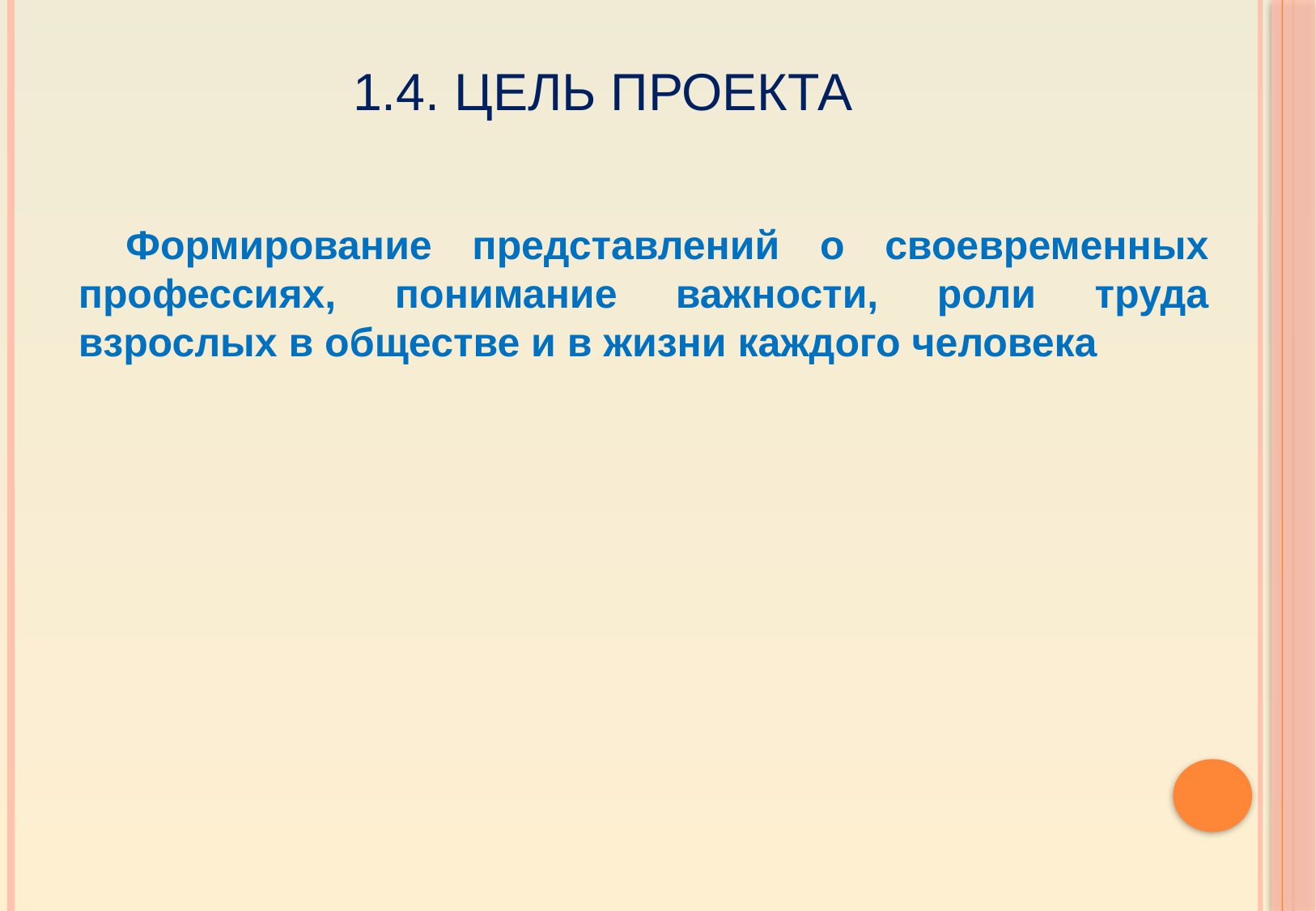

# 1.4. цель проекта
Формирование представлений о своевременных профессиях, понимание важности, роли труда взрослых в обществе и в жизни каждого человека